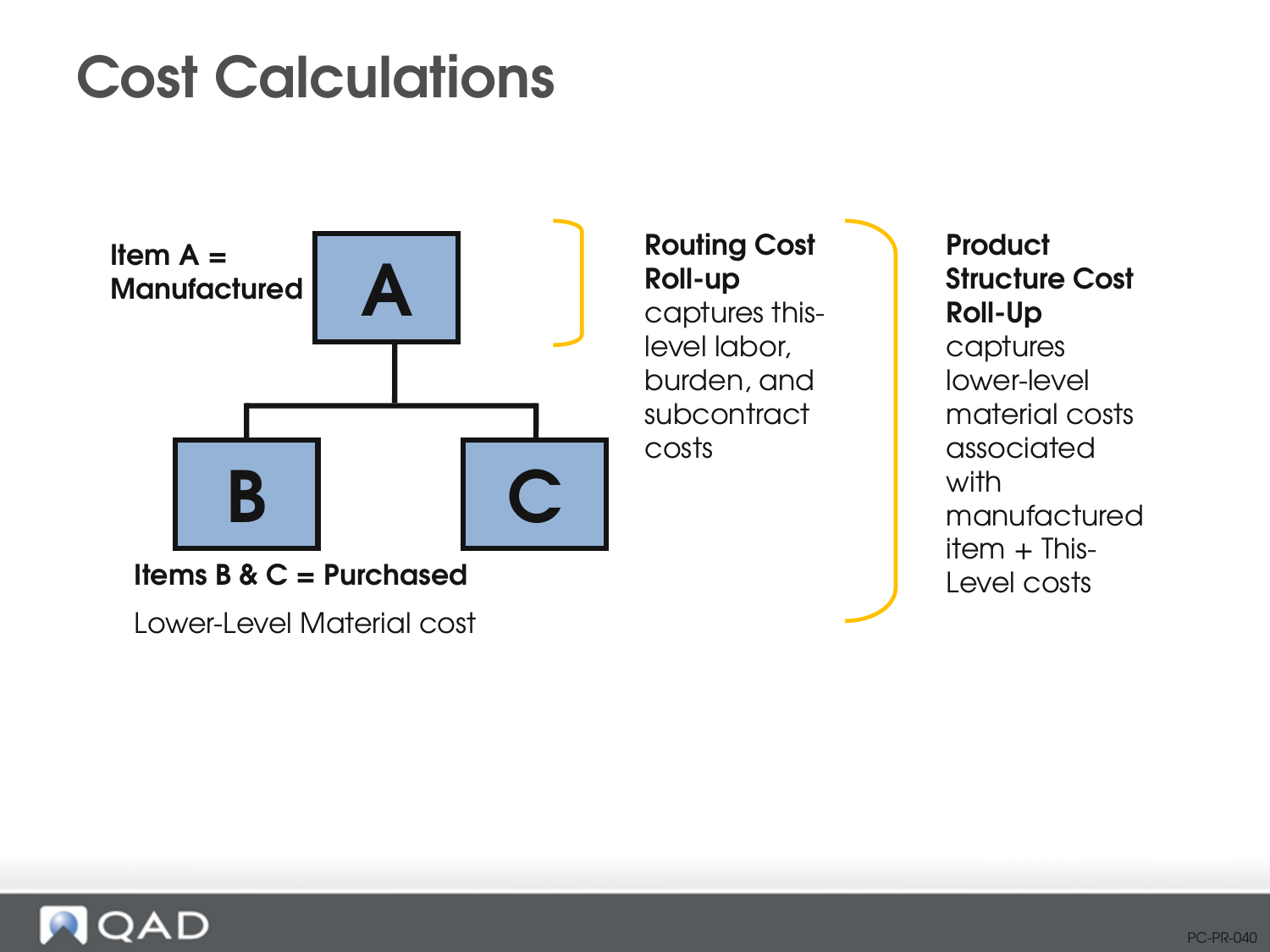

# Cost Calculations

Routing Cost Roll-up captures this-level labor, burden, and subcontract costs

Product Structure Cost Roll-Up captures lower-level material costs associated with manufactured item + This-Level costs
Item A =
Manufactured
A

B
C
Items B & C = Purchased
Lower-Level Material cost
PC-PR-040